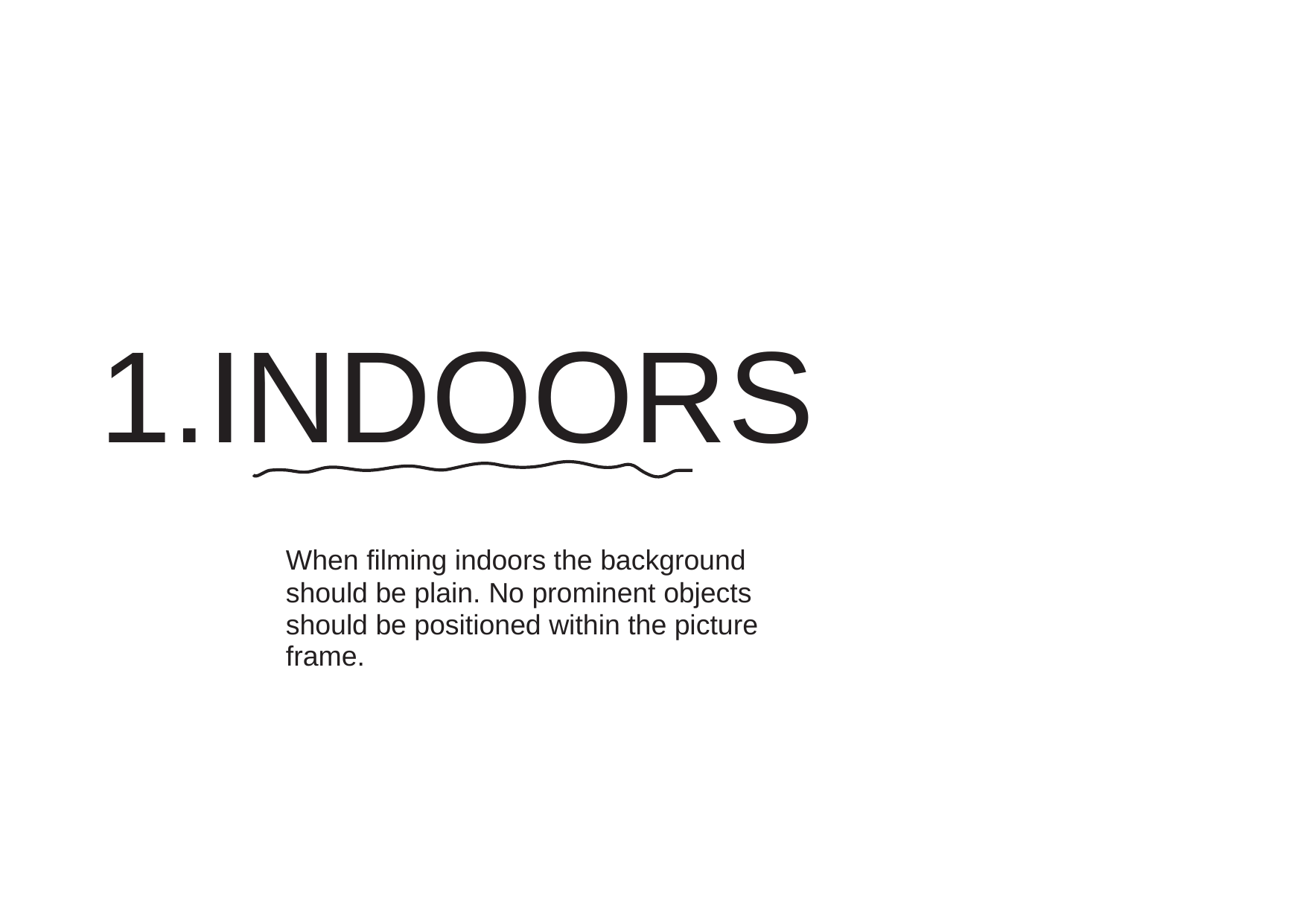

1.INDOORS

When filming indoors the background
should be plain. No prominent objects
should be positioned within the picture
frame.